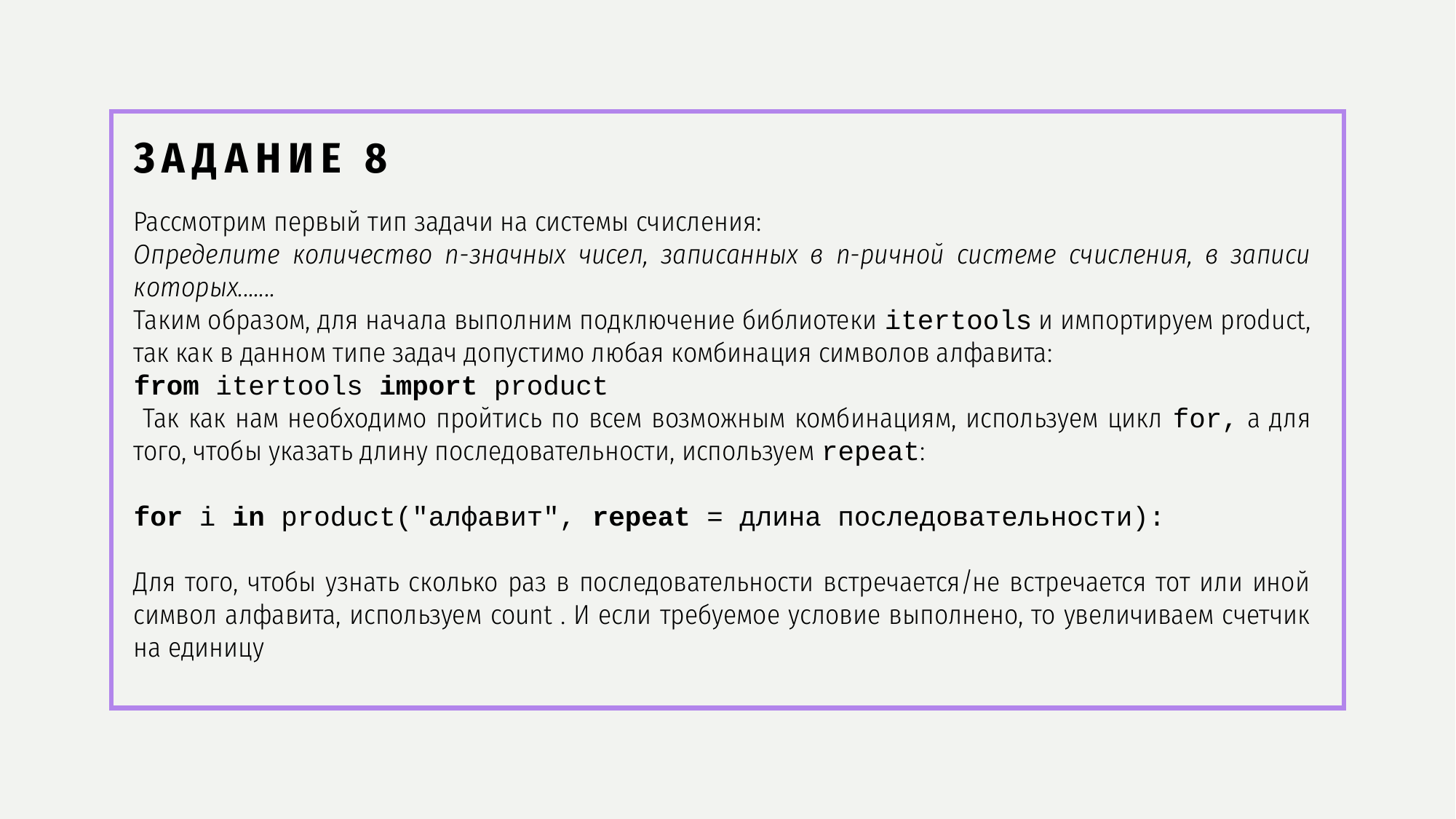

# Задание 8
Рассмотрим первый тип задачи на системы счисления:
Определите количество n-значных чисел, записанных в n-ричной системе счисления, в записи которых.......
Таким образом, для начала выполним подключение библиотеки itertools и импортируем product, так как в данном типе задач допустимо любая комбинация символов алфавита:
from itertools import product
 Так как нам необходимо пройтись по всем возможным комбинациям, используем цикл for, а для того, чтобы указать длину последовательности, используем repeat:

for i in product("алфавит", repeat = длина последовательности):

Для того, чтобы узнать сколько раз в последовательности встречается/не встречается тот или иной символ алфавита, используем count . И если требуемое условие выполнено, то увеличиваем счетчик на единицу